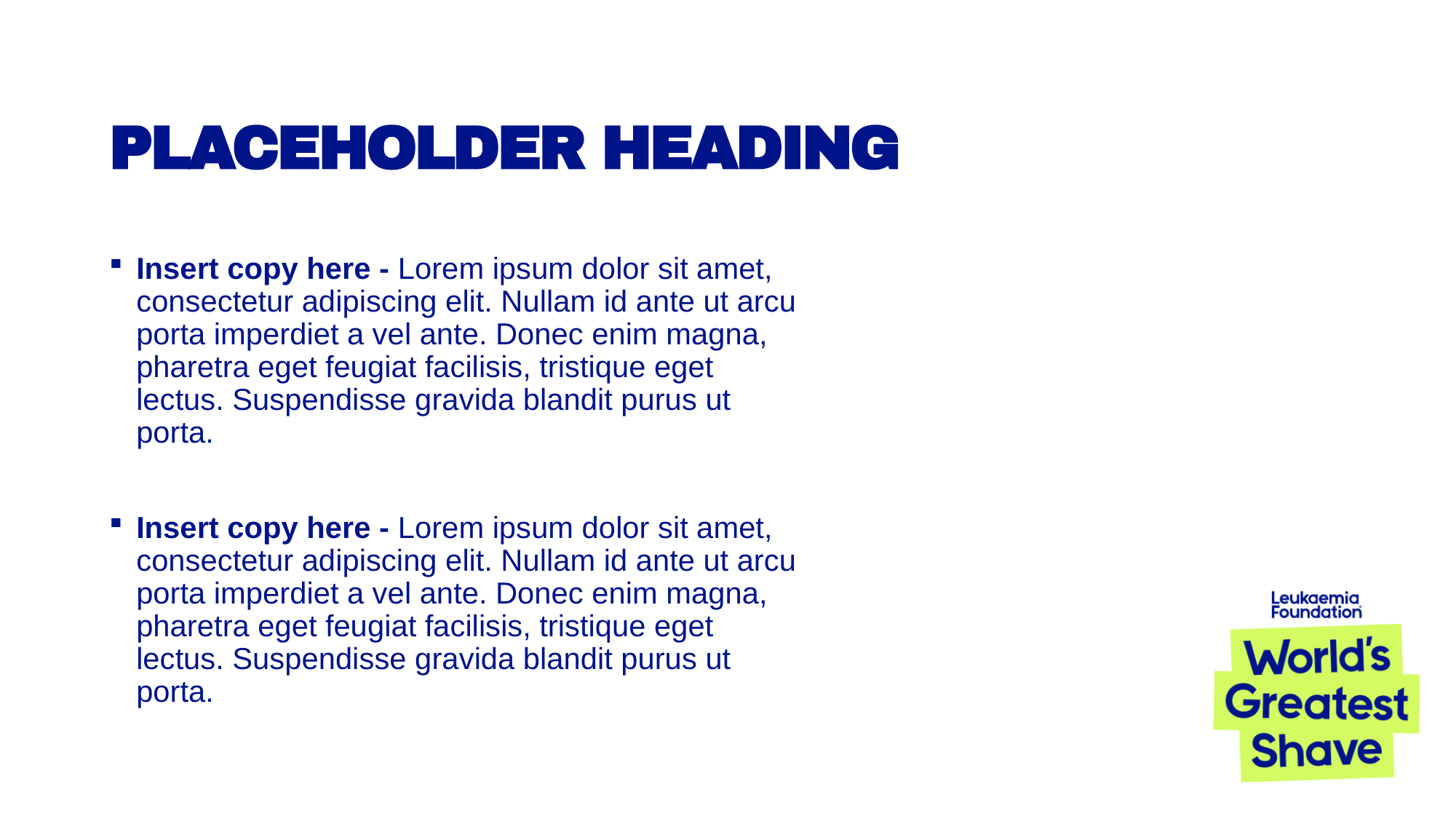

PLACEHOLDER HEADING
Insert copy here - Lorem ipsum dolor sit amet, consectetur adipiscing elit. Nullam id ante ut arcu porta imperdiet a vel ante. Donec enim magna, pharetra eget feugiat facilisis, tristique eget lectus. Suspendisse gravida blandit purus ut porta.

Insert copy here - Lorem ipsum dolor sit amet, consectetur adipiscing elit. Nullam id ante ut arcu porta imperdiet a vel ante. Donec enim magna, pharetra eget feugiat facilisis, tristique eget lectus. Suspendisse gravida blandit purus ut porta.